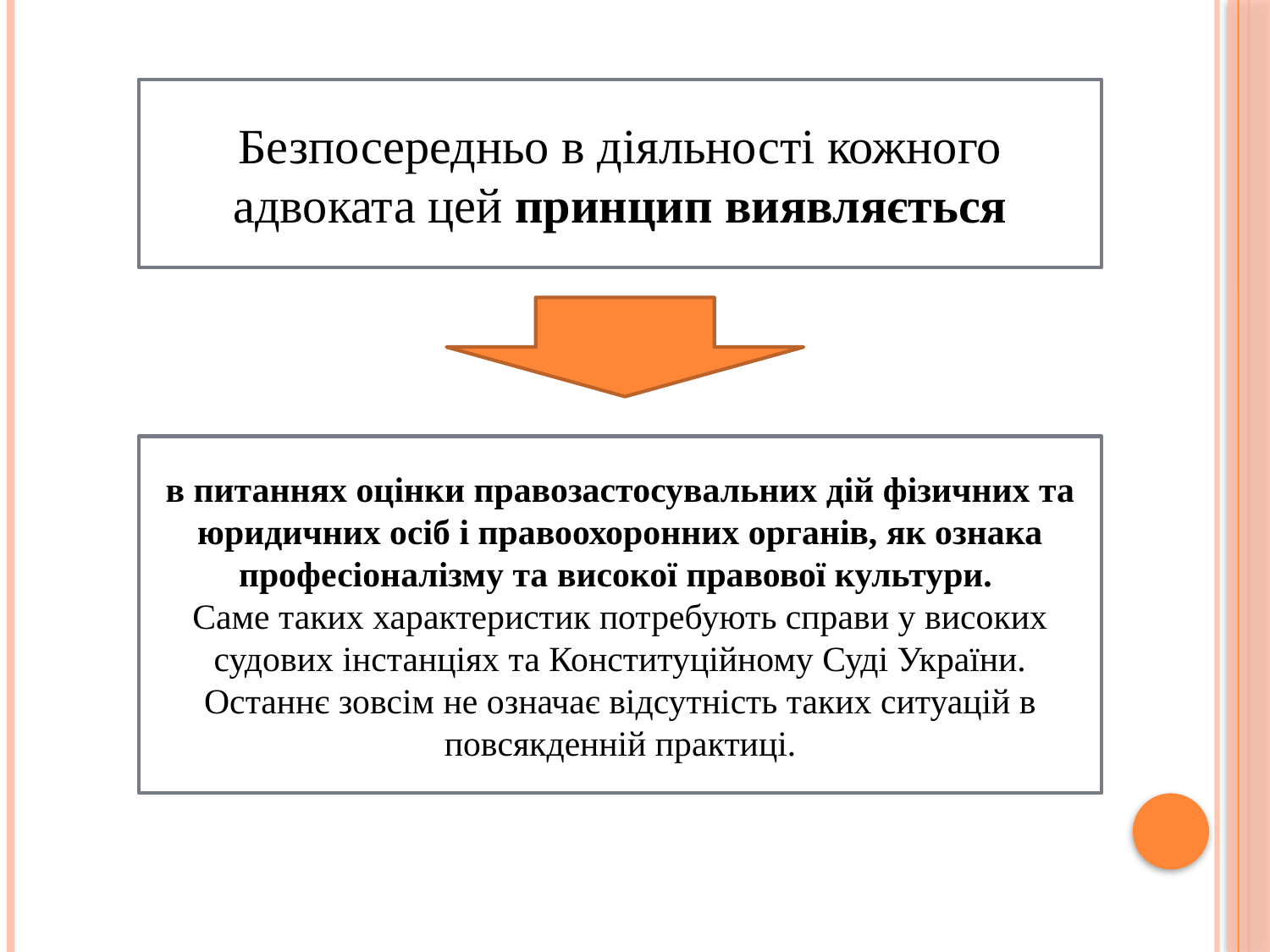

Безпосередньо в діяльності кожного адвоката цей принцип виявляється

в питаннях оцінки правозастосувальних дій фізичних та юридичних осіб і правоохоронних органів, як ознака професіоналізму та високої правової культури.
Саме таких характеристик потребують справи у високих судових інстанціях та Конституційному Суді України. Останнє зовсім не означає відсутність таких ситуацій в повсякденній практиці.